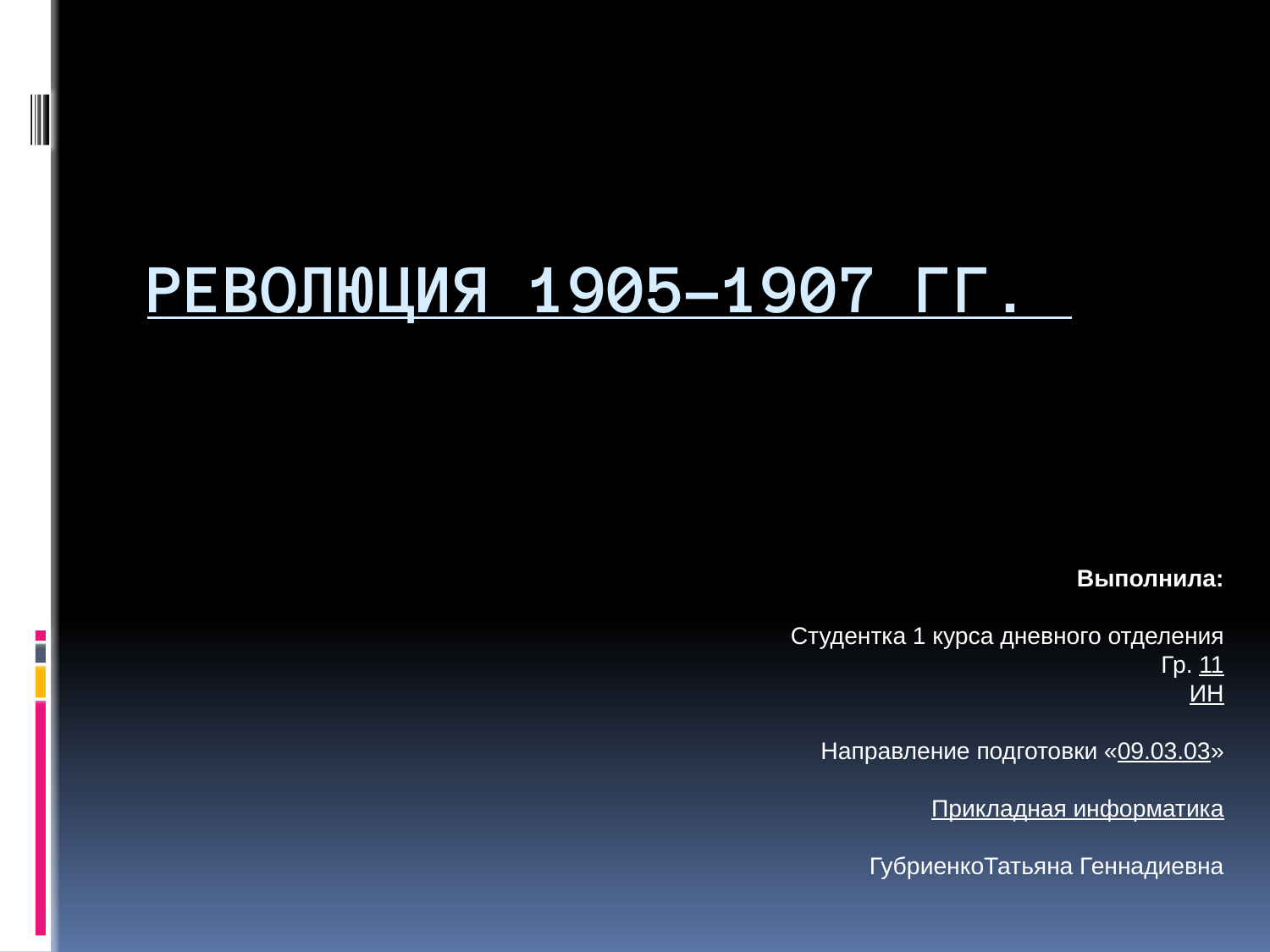

# Революция 1905-1907 гг.
Выполнила:
                                                                                              Студентка 1 курса дневного отделения
                                                                                   Гр. 11 ИН
                                                                                   Направление подготовки «09.03.03»
                                                                                   Прикладная информатика
                                                                             ГубриенкоТатьяна Геннадиевна